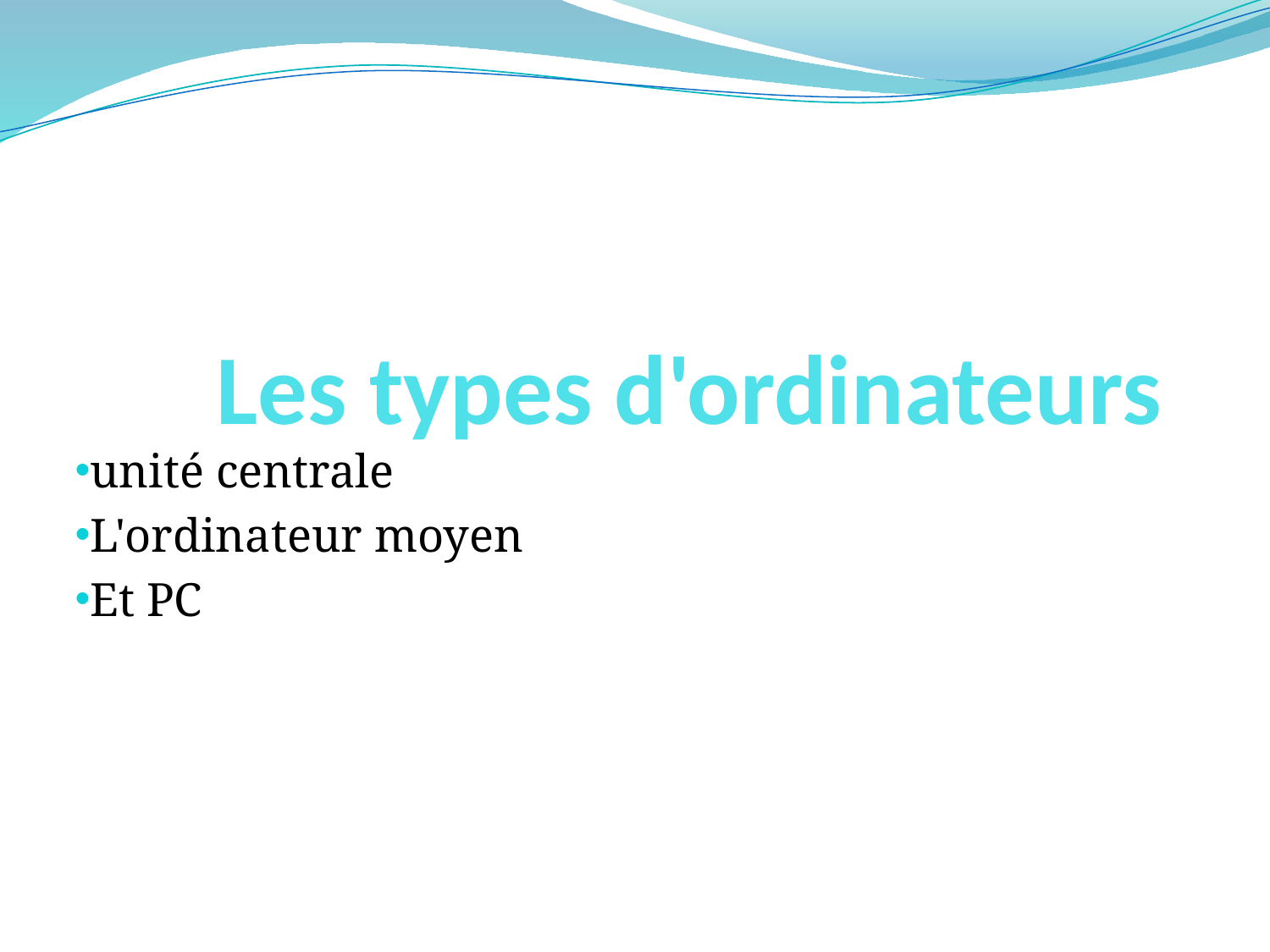

# Les types d'ordinateurs
unité centrale
L'ordinateur moyen
Et PC